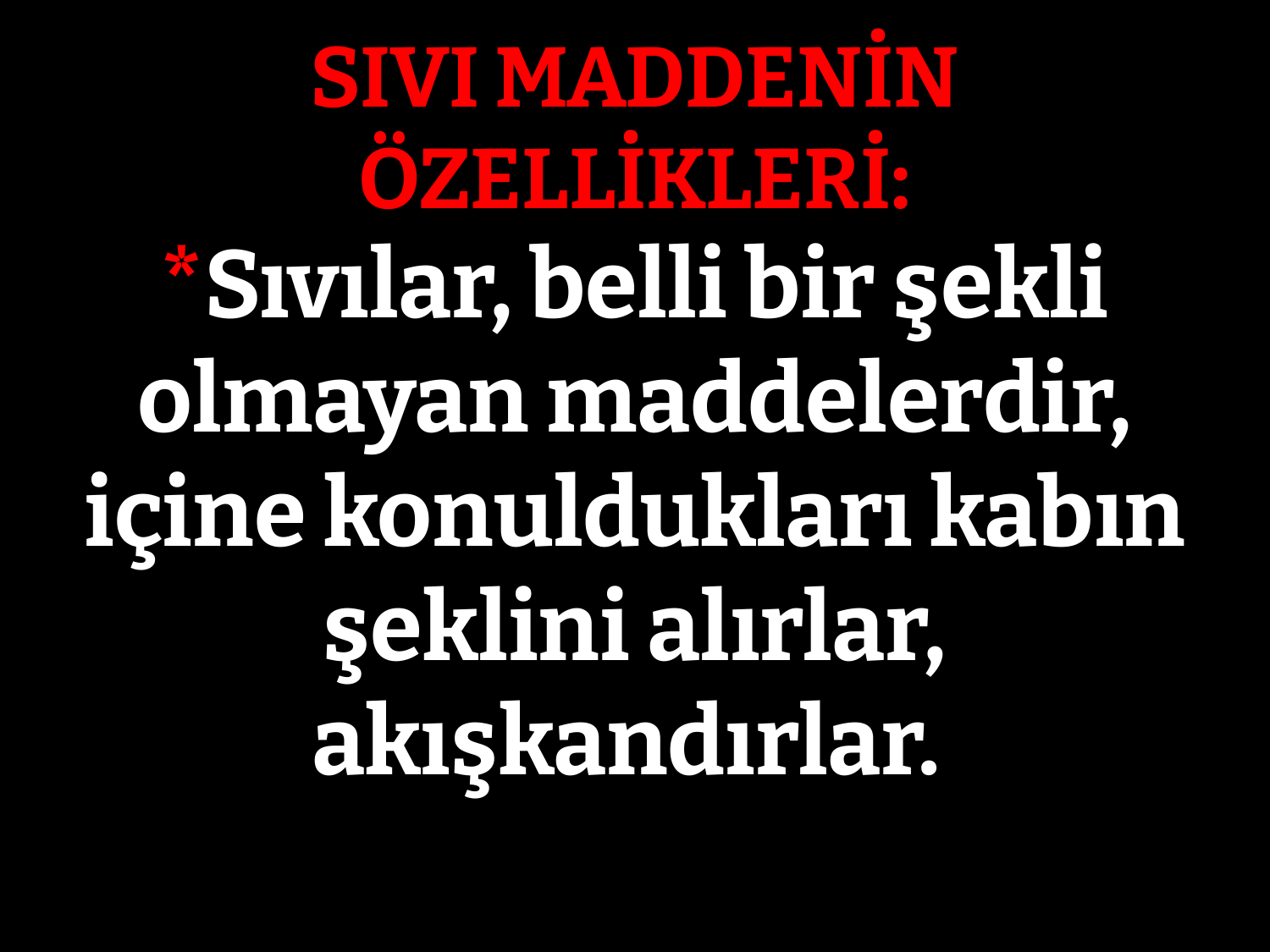

SIVI MADDENİN ÖZELLİKLERİ:
*Sıvılar, belli bir şekli olmayan maddelerdir, içine konuldukları kabın şeklini alırlar, akışkandırlar.